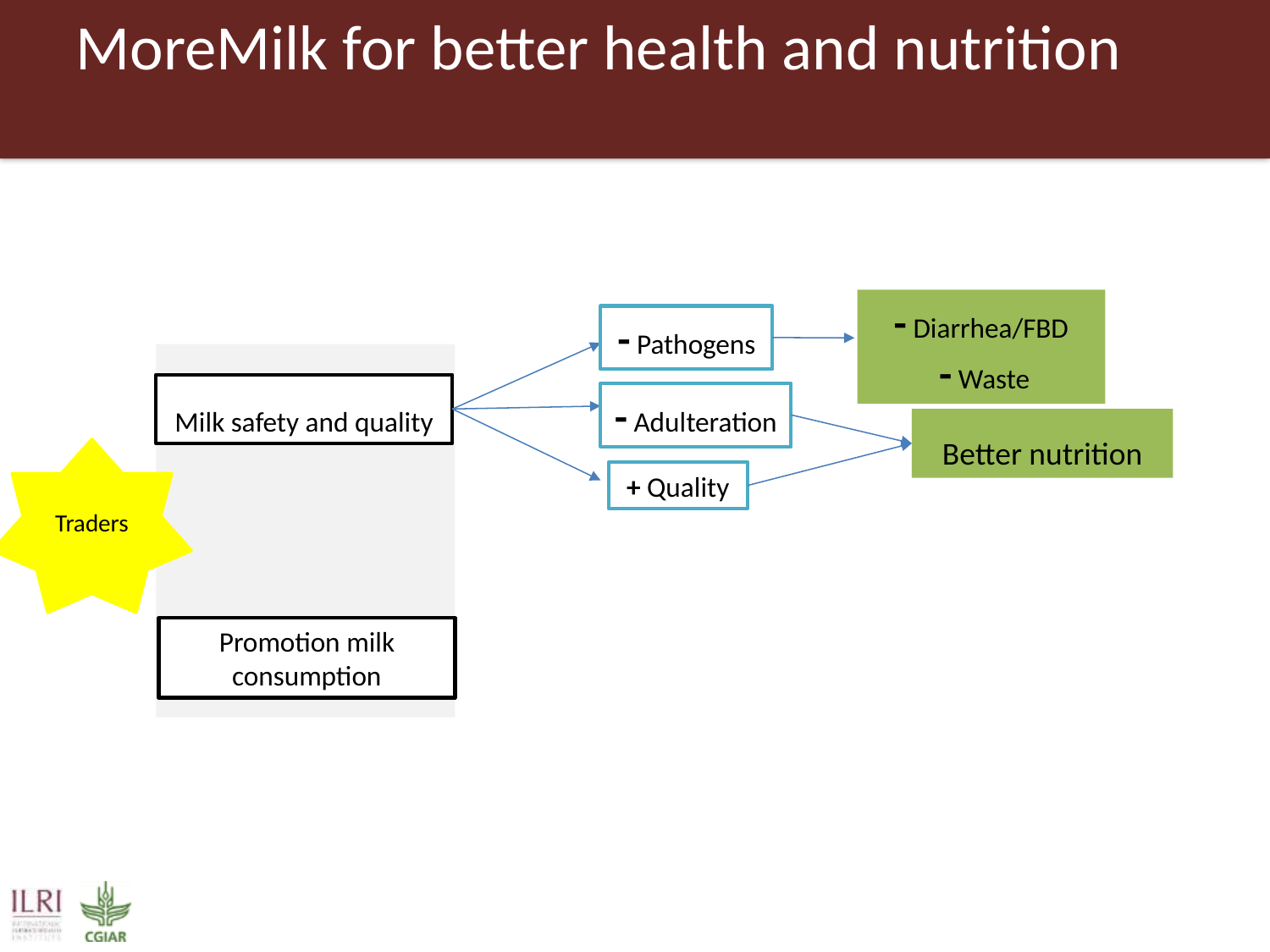

# MoreMilk for better health and nutrition
- Diarrhea/FBD
 - Waste
- Pathogens

Milk safety and quality
- Adulteration
Better nutrition
Traders
+ Quality
Promotion milk consumption